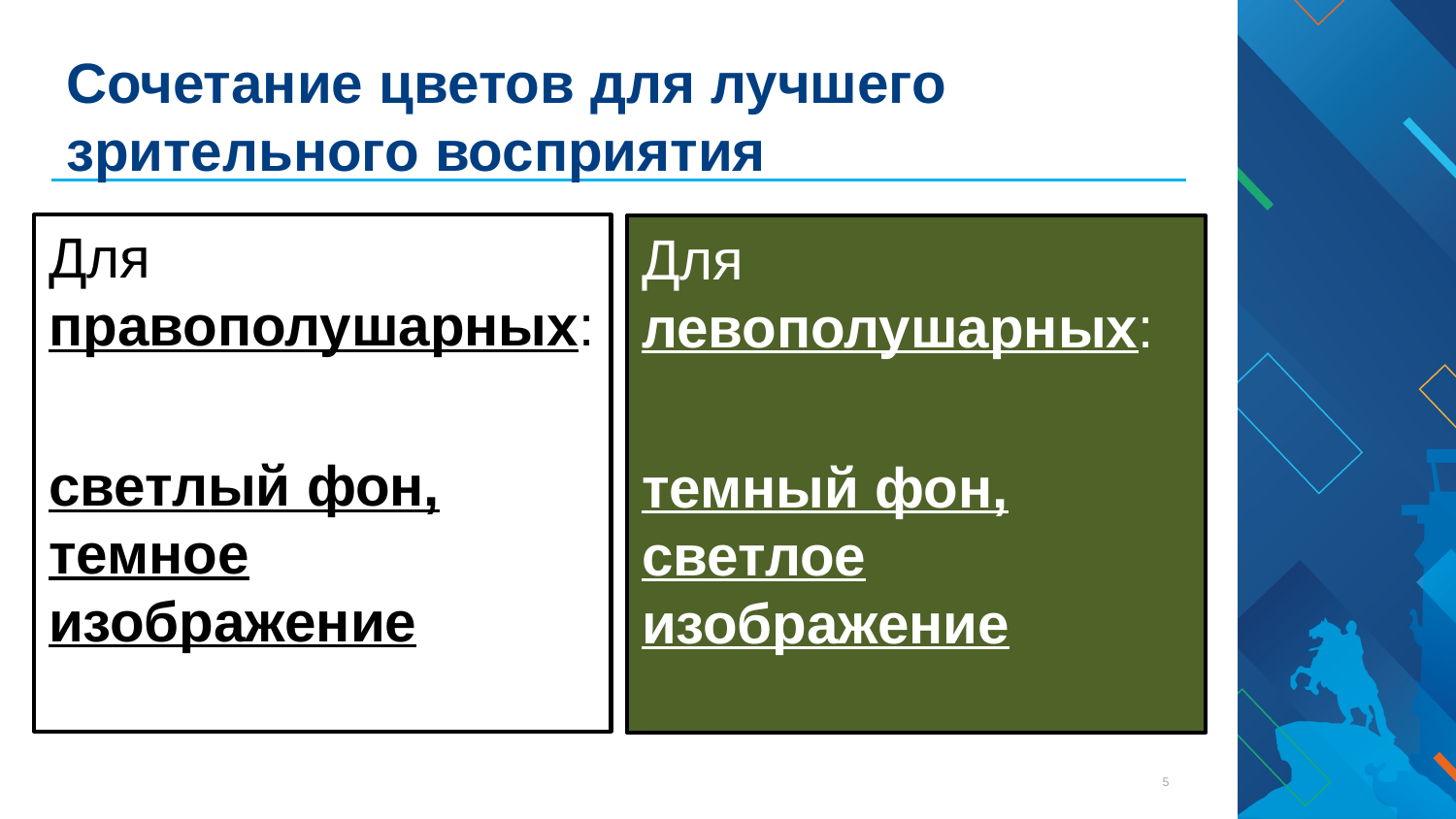

# Сочетание цветов для лучшего зрительного восприятия
Для правополушарных:

светлый фон, темное изображение
Для левополушарных:

темный фон, светлое изображение

5